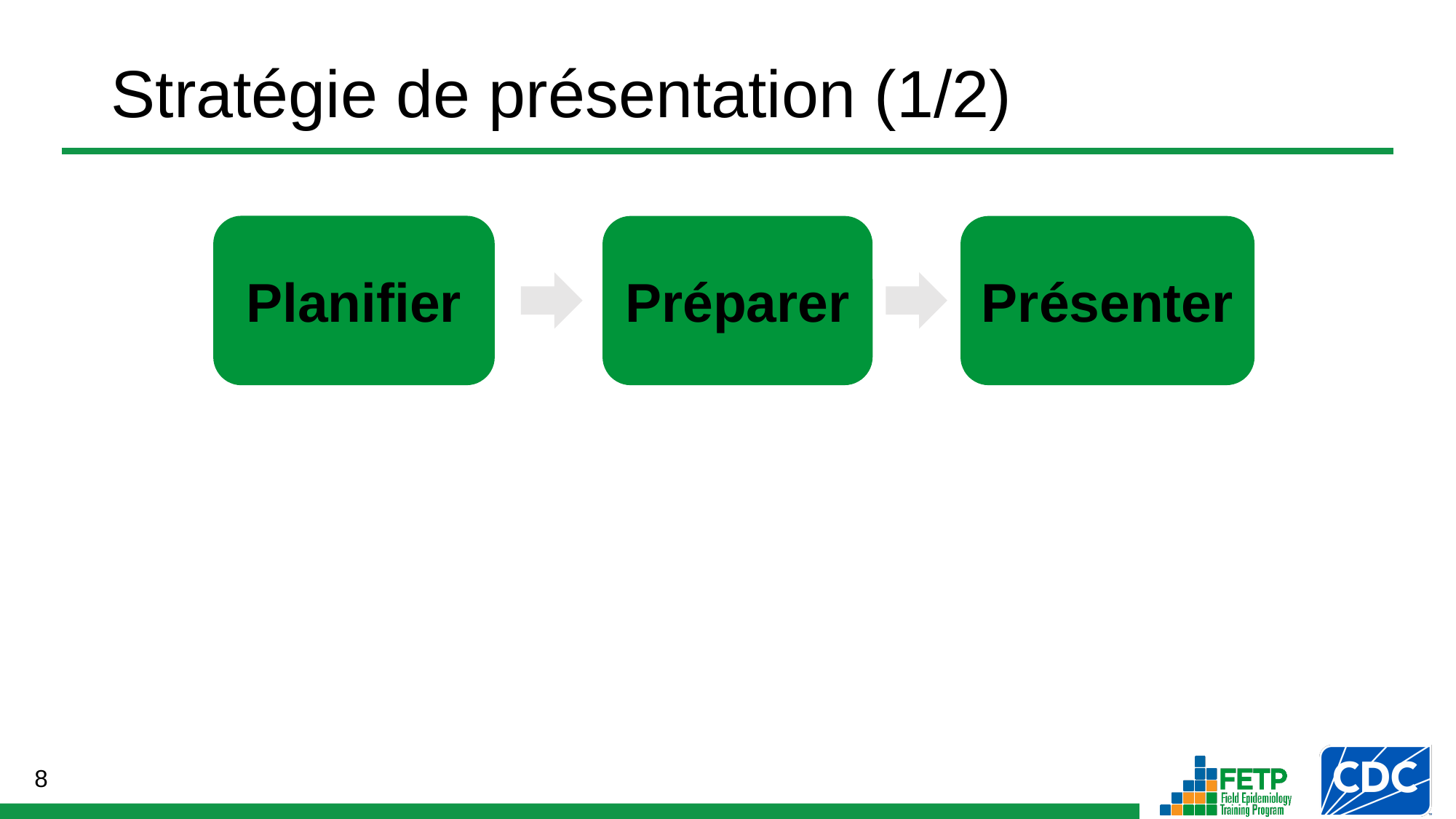

# Stratégie de présentation (1/2)
Planifier
Préparer
Présenter